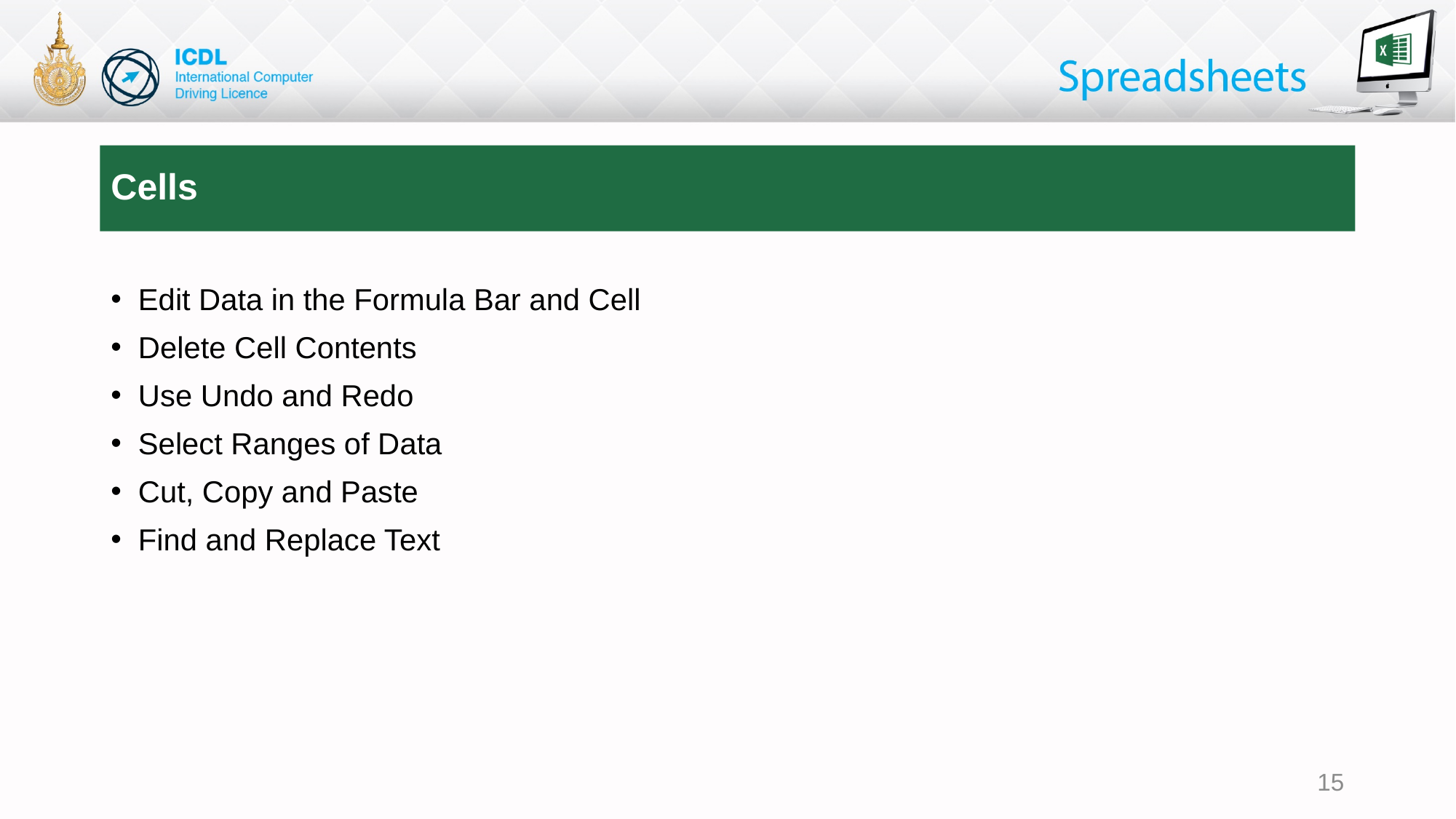

# Cells
Edit Data in the Formula Bar and Cell
Delete Cell Contents
Use Undo and Redo
Select Ranges of Data
Cut, Copy and Paste
Find and Replace Text

15